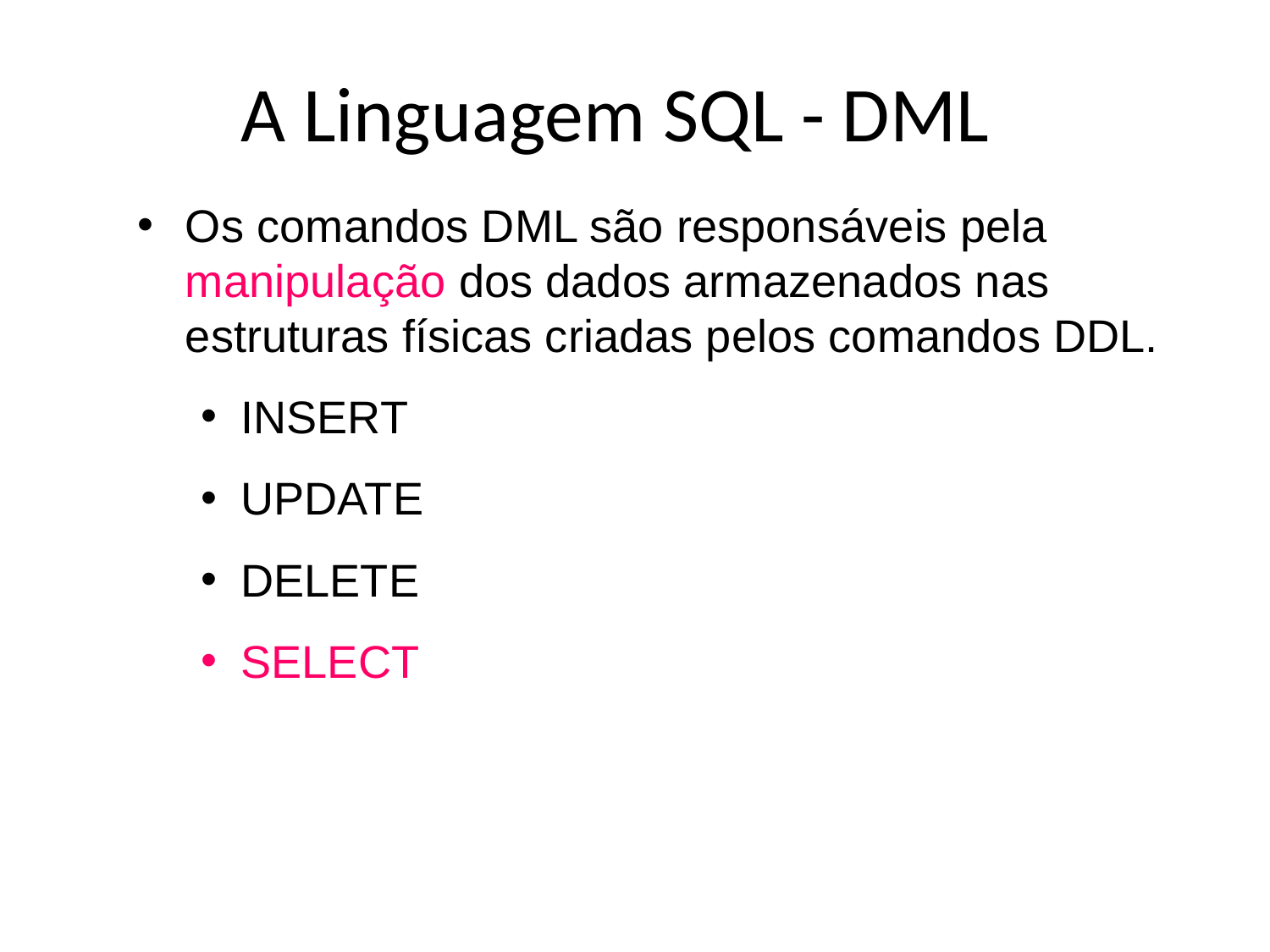

# A Linguagem SQL - DML
Os comandos DML são responsáveis pela manipulação dos dados armazenados nas estruturas físicas criadas pelos comandos DDL.
INSERT
UPDATE
DELETE
SELECT